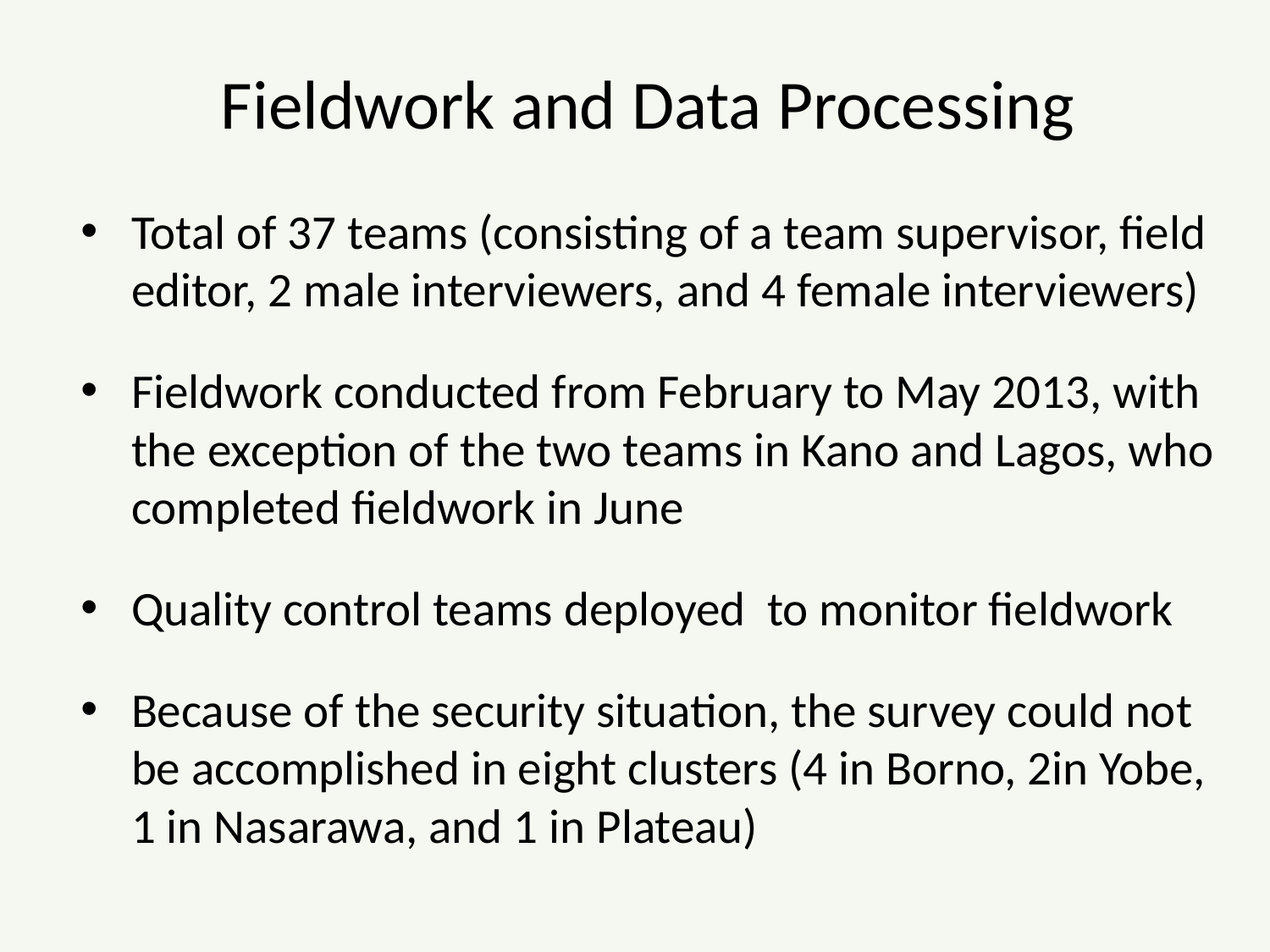

Fieldwork and Data Processing
Total of 37 teams (consisting of a team supervisor, field editor, 2 male interviewers, and 4 female interviewers)
Fieldwork conducted from February to May 2013, with the exception of the two teams in Kano and Lagos, who completed fieldwork in June
Quality control teams deployed  to monitor fieldwork
Because of the security situation, the survey could not be accomplished in eight clusters (4 in Borno, 2in Yobe, 1 in Nasarawa, and 1 in Plateau)